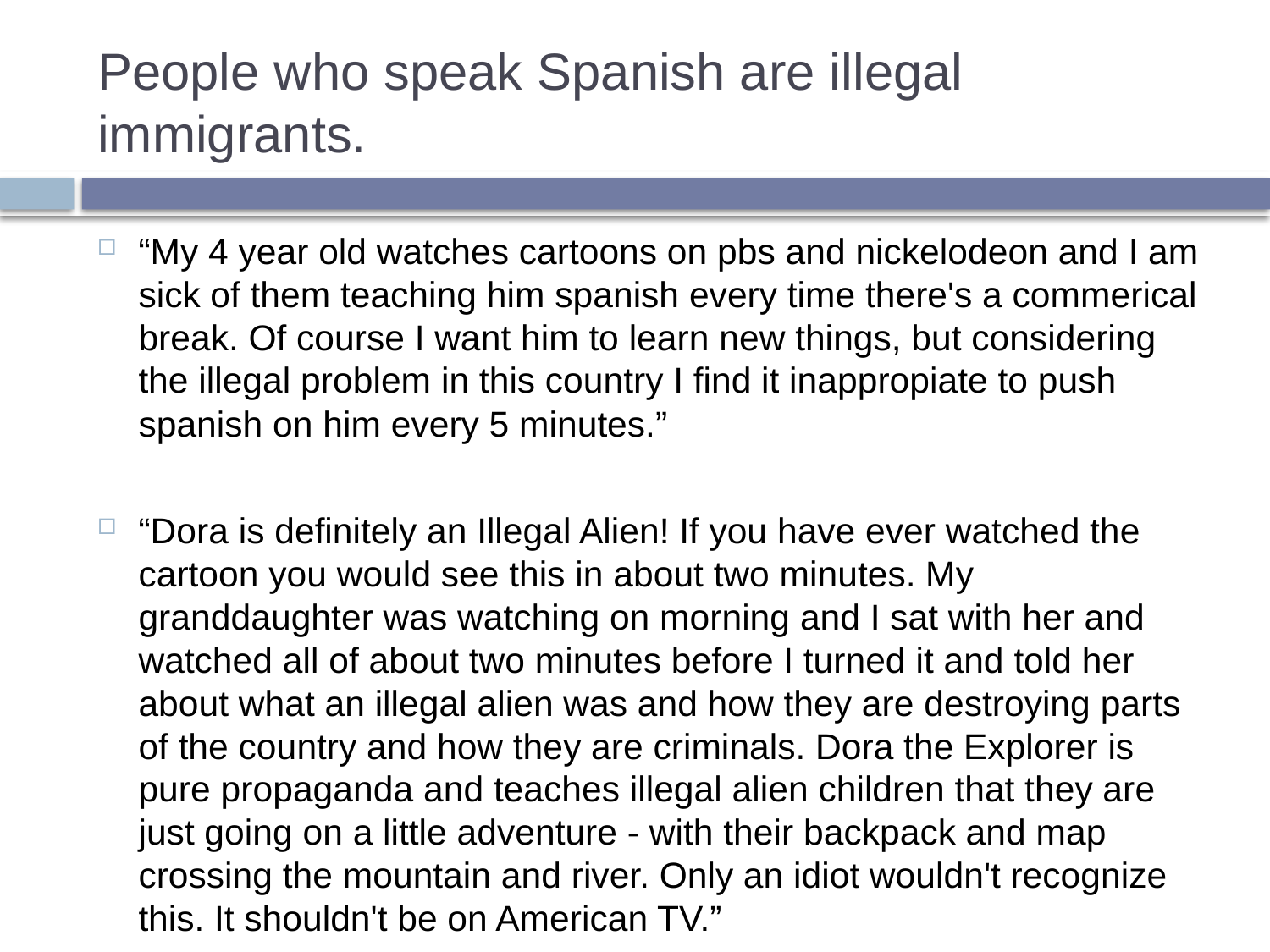

# People who speak Spanish are illegal immigrants.
“My 4 year old watches cartoons on pbs and nickelodeon and I am sick of them teaching him spanish every time there's a commerical break. Of course I want him to learn new things, but considering the illegal problem in this country I find it inappropiate to push spanish on him every 5 minutes.”

“Dora is definitely an Illegal Alien! If you have ever watched the cartoon you would see this in about two minutes. My granddaughter was watching on morning and I sat with her and watched all of about two minutes before I turned it and told her about what an illegal alien was and how they are destroying parts of the country and how they are criminals. Dora the Explorer is pure propaganda and teaches illegal alien children that they are just going on a little adventure - with their backpack and map crossing the mountain and river. Only an idiot wouldn't recognize this. It shouldn't be on American TV.”